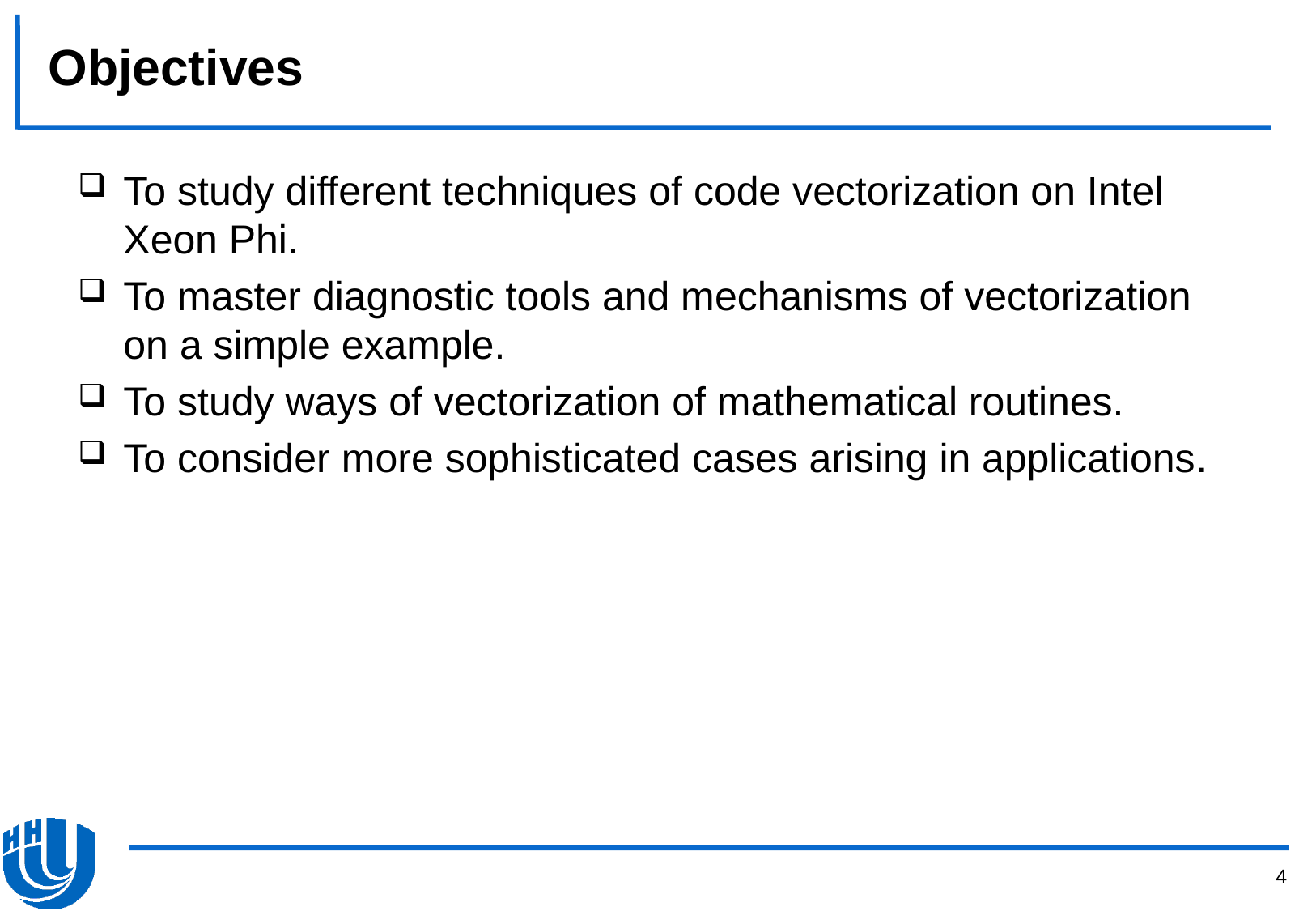

# Objectives
To study different techniques of code vectorization on Intel Xeon Phi.
To master diagnostic tools and mechanisms of vectorization on a simple example.
To study ways of vectorization of mathematical routines.
To consider more sophisticated cases arising in applications.